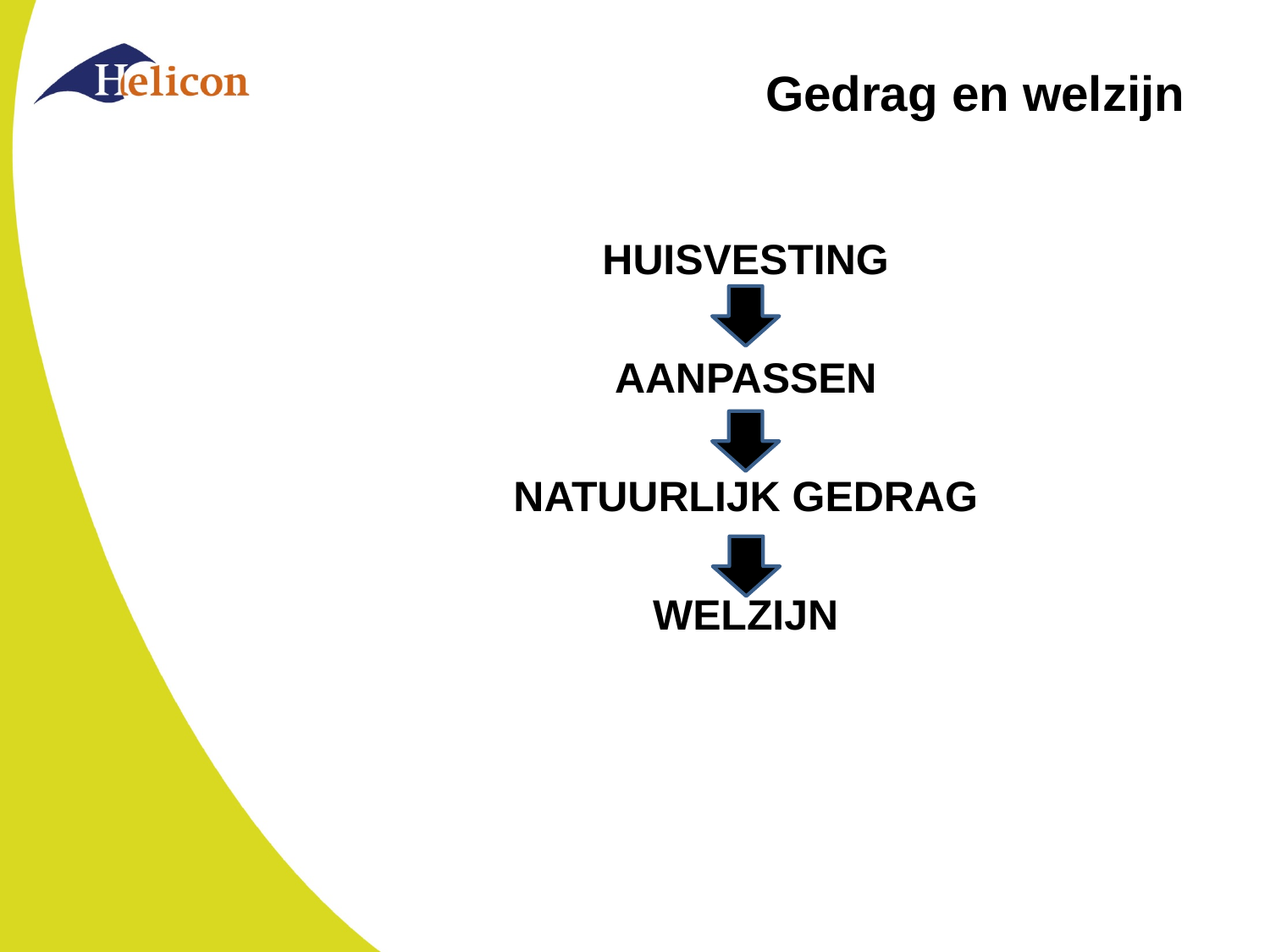

# Gedrag en welzijn
HUISVESTING

AANPASSEN

NATUURLIJK GEDRAG

WELZIJN